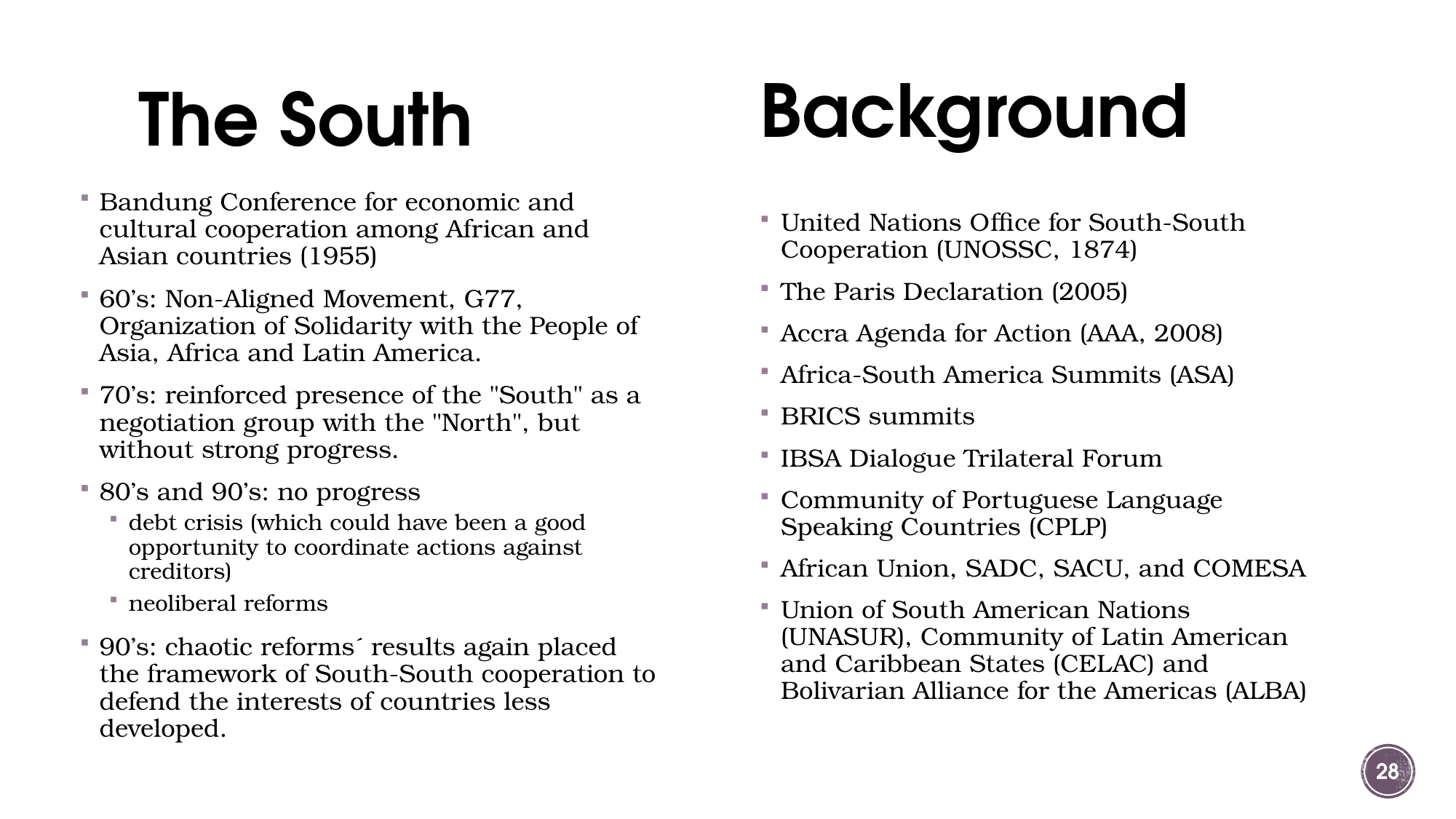

# The South
Background
Bandung Conference for economic and cultural cooperation among African and Asian countries (1955)
60’s: Non-Aligned Movement, G77, Organization of Solidarity with the People of Asia, Africa and Latin America.
70’s: reinforced presence of the "South" as a negotiation group with the "North", but without strong progress.
80’s and 90’s: no progress
debt crisis (which could have been a good opportunity to coordinate actions against creditors)
neoliberal reforms
90’s: chaotic reforms´ results again placed the framework of South-South cooperation to defend the interests of countries less developed.
United Nations Office for South-South Cooperation (UNOSSC, 1874)
The Paris Declaration (2005)
Accra Agenda for Action (AAA, 2008)
Africa-South America Summits (ASA)
BRICS summits
IBSA Dialogue Trilateral Forum
Community of Portuguese Language Speaking Countries (CPLP)
African Union, SADC, SACU, and COMESA
Union of South American Nations (UNASUR), Community of Latin American and Caribbean States (CELAC) and Bolivarian Alliance for the Americas (ALBA)
28